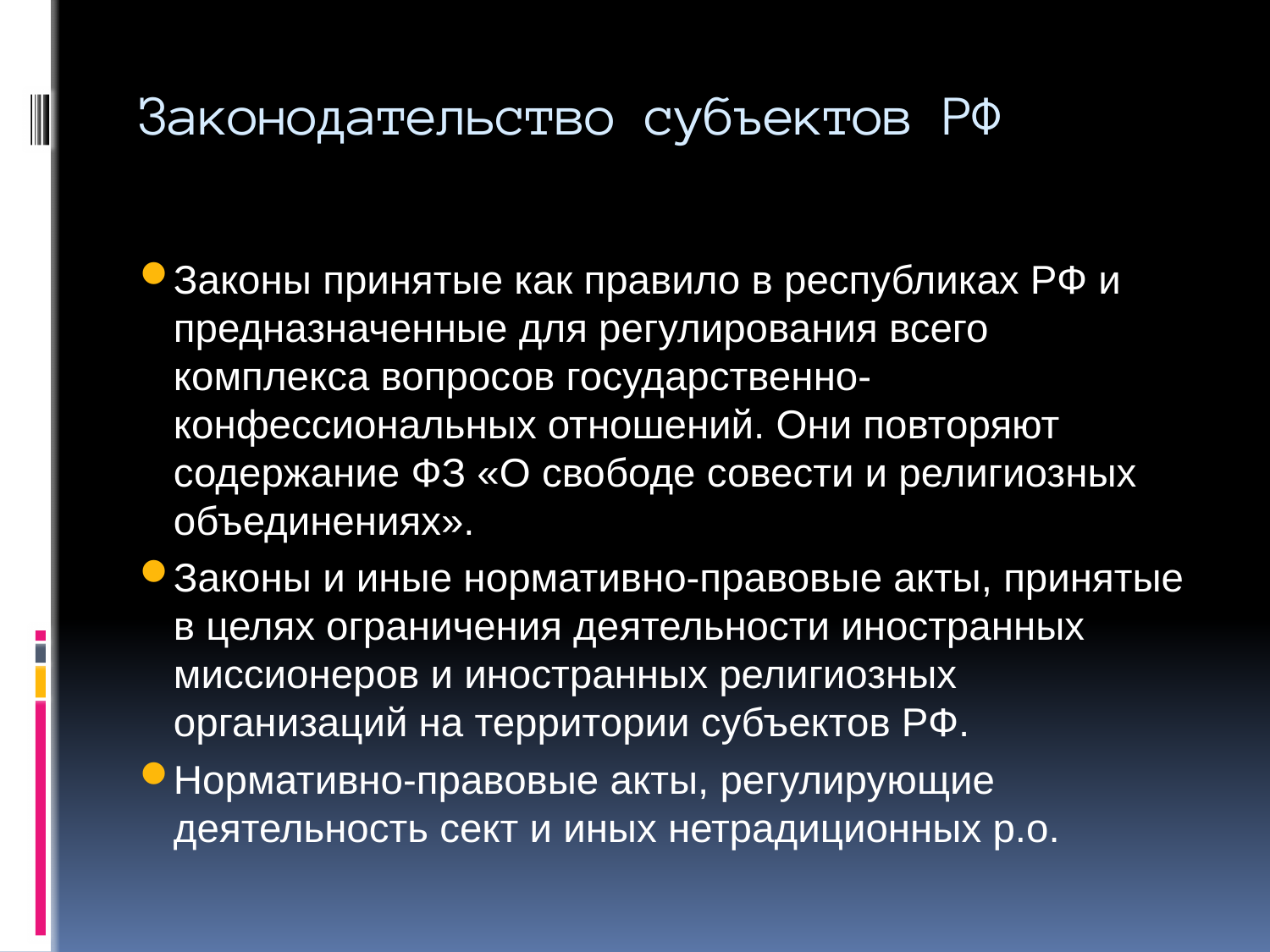

# Законодательство субъектов РФ
Законы принятые как правило в республиках РФ и предназначенные для регулирования всего комплекса вопросов государственно-конфессиональных отношений. Они повторяют содержание ФЗ «О свободе совести и религиозных объединениях».
Законы и иные нормативно-правовые акты, принятые в целях ограничения деятельности иностранных миссионеров и иностранных религиозных организаций на территории субъектов РФ.
Нормативно-правовые акты, регулирующие деятельность сект и иных нетрадиционных р.о.